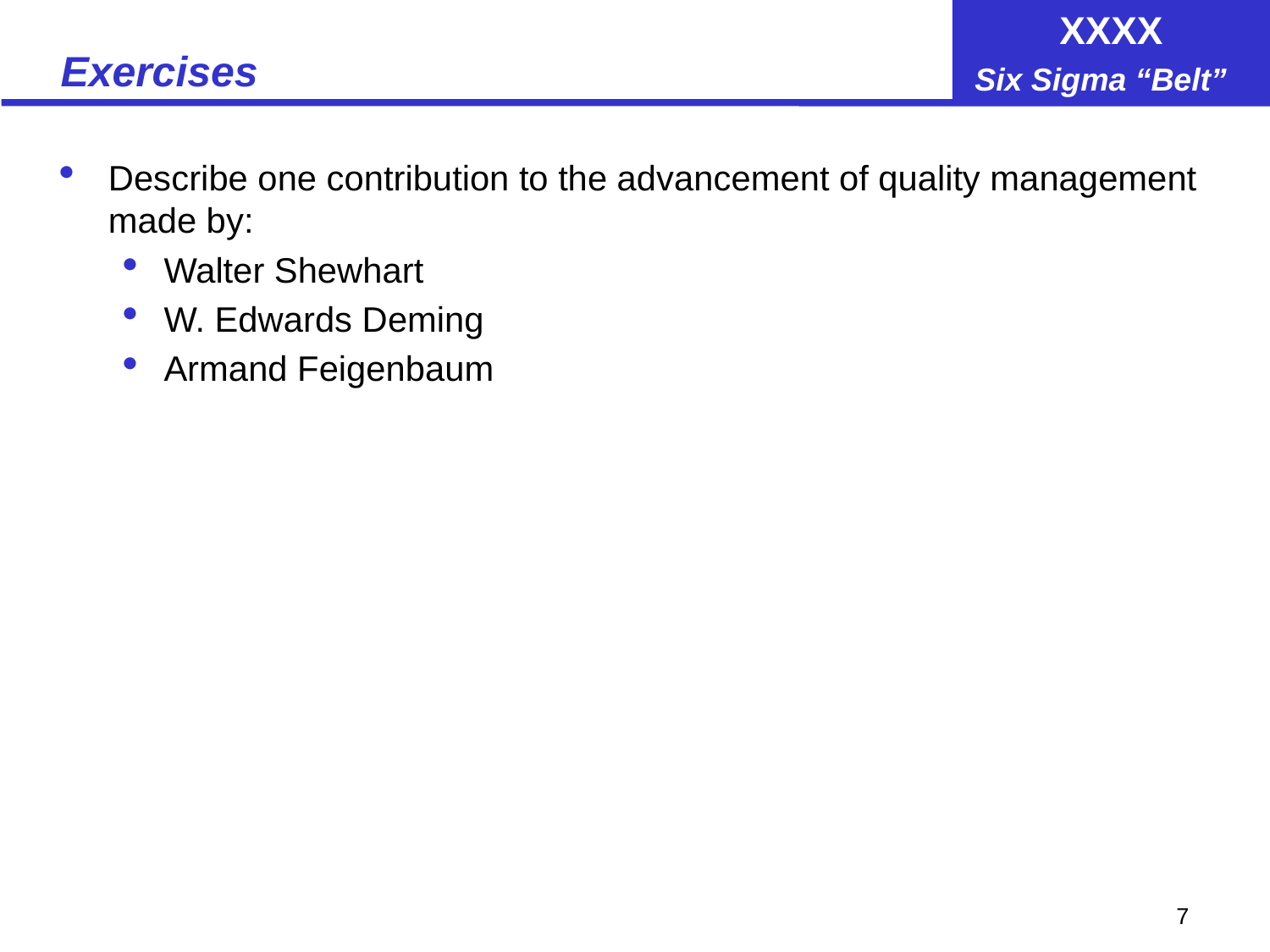

# Exercises
Describe one contribution to the advancement of quality management made by:
Walter Shewhart
W. Edwards Deming
Armand Feigenbaum